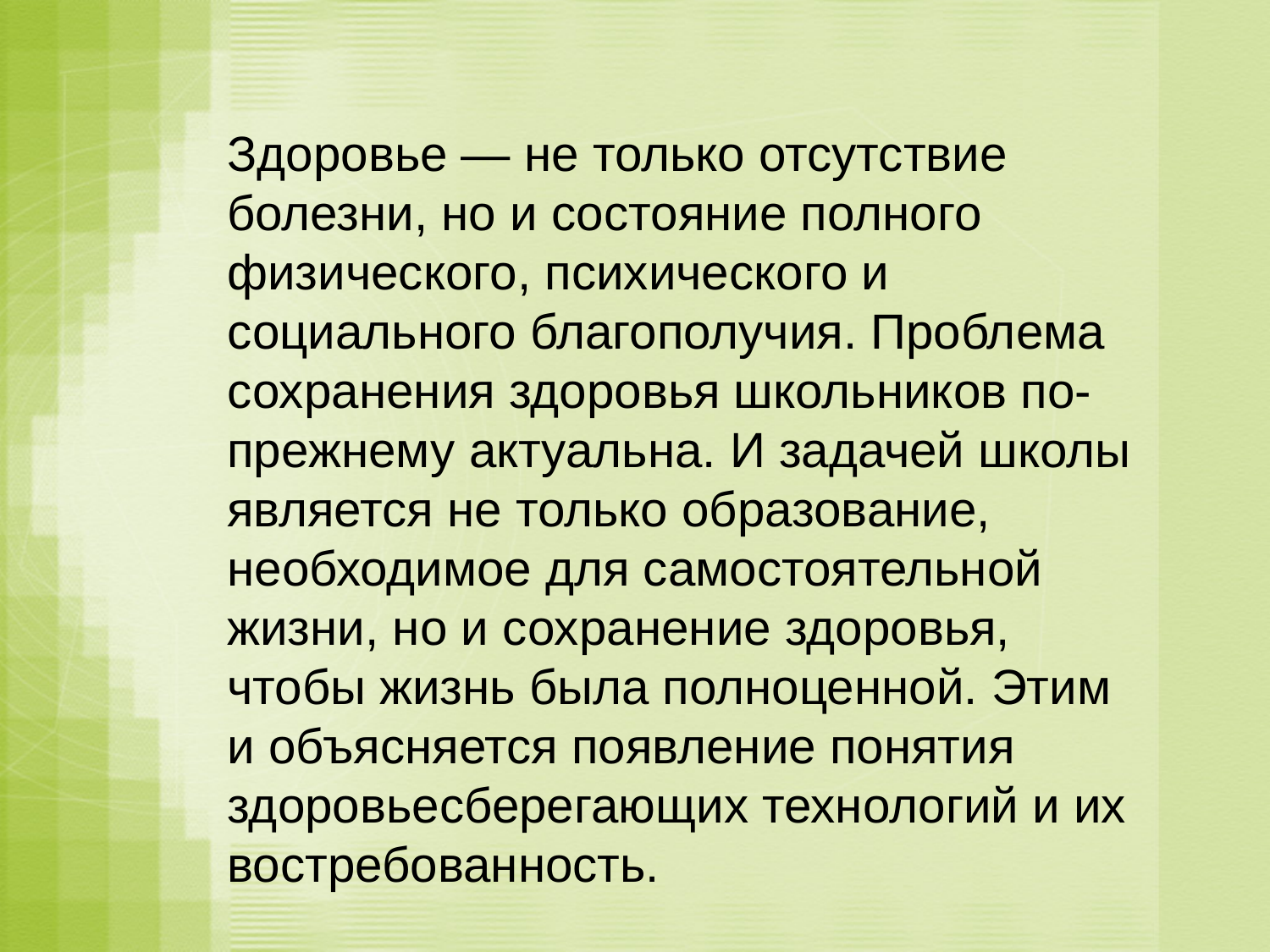

Здоровье — не только отсутствие болезни, но и состояние полного физического, психического и социального благополучия. Проблема сохранения здоровья школьников по-прежнему актуальна. И задачей школы является не только образование, необходимое для самостоятельной жизни, но и сохранение здоровья, чтобы жизнь была полноценной. Этим и объясняется появление понятия здоровьесберегающих технологий и их востребованность.